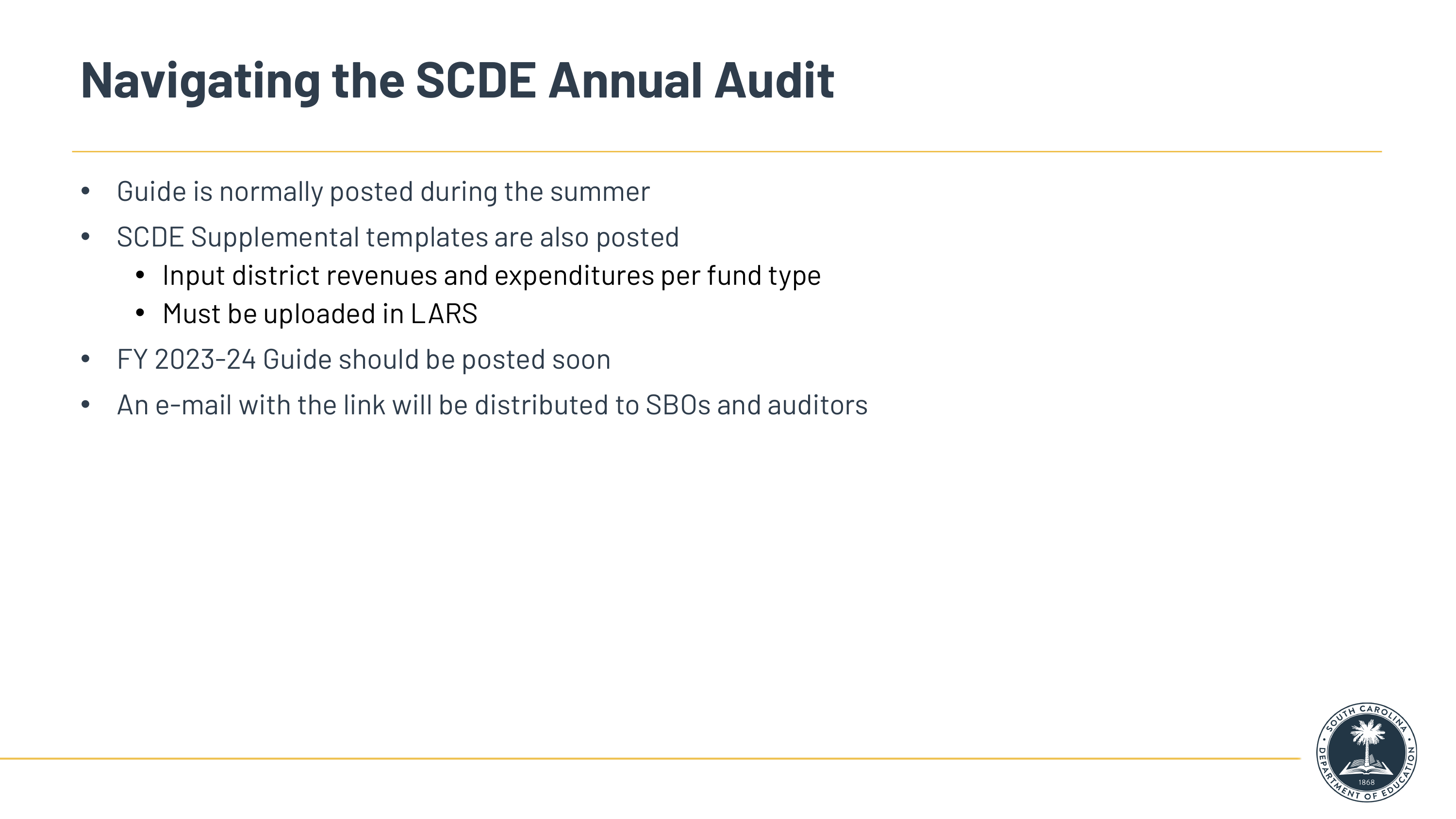

# Navigating the SCDE Annual Audit
Guide is normally posted during the summer
SCDE Supplemental templates are also posted
Input district revenues and expenditures per fund type
Must be uploaded in LARS
FY 2023-24 Guide should be posted soon
An e-mail with the link will be distributed to SBOs and auditors